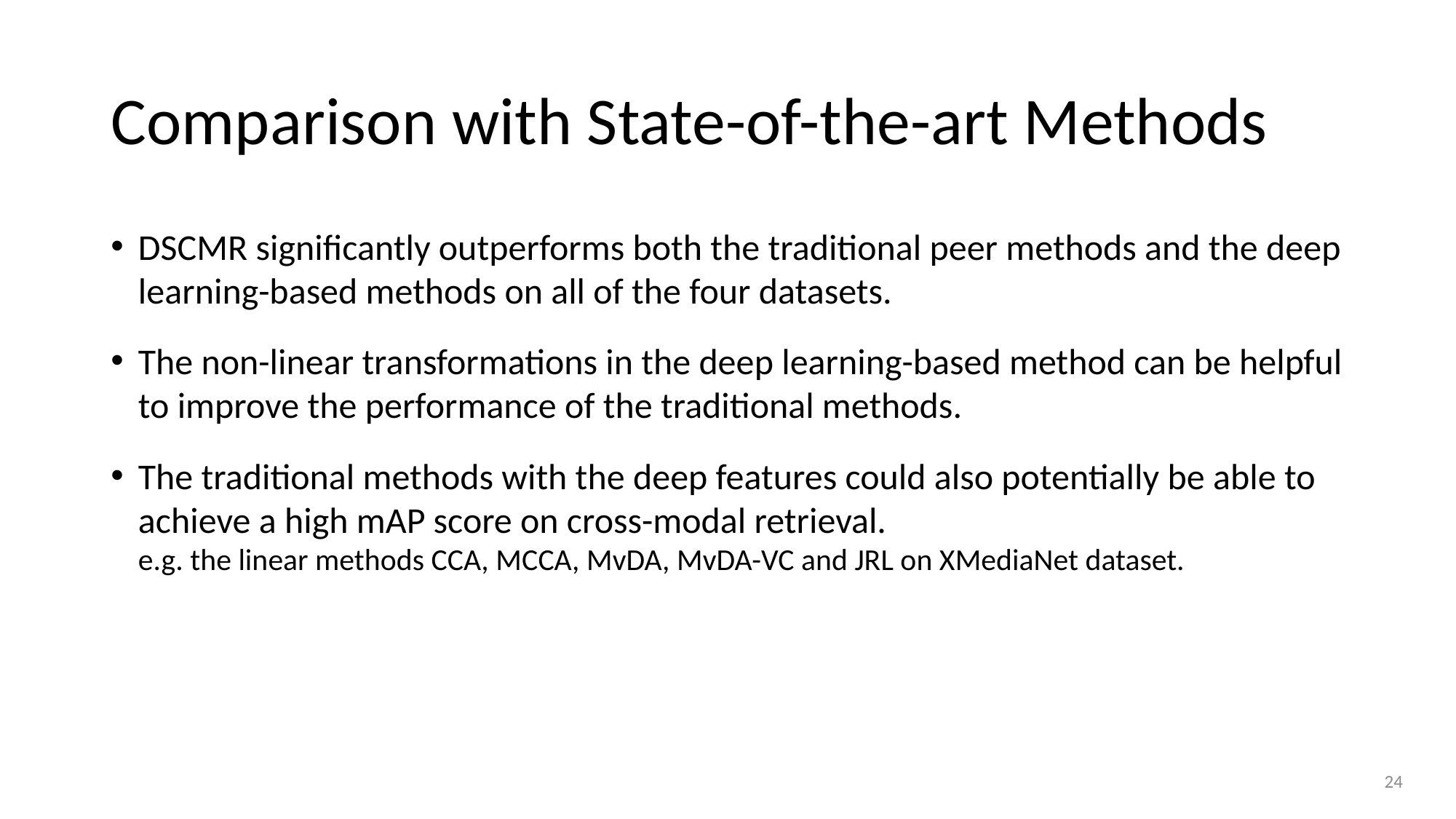

# Comparison with State-of-the-art Methods
DSCMR significantly outperforms both the traditional peer methods and the deep learning-based methods on all of the four datasets.
The non-linear transformations in the deep learning-based method can be helpful to improve the performance of the traditional methods.
The traditional methods with the deep features could also potentially be able to achieve a high mAP score on cross-modal retrieval.
e.g. the linear methods CCA, MCCA, MvDA, MvDA-VC and JRL on XMediaNet dataset.
24